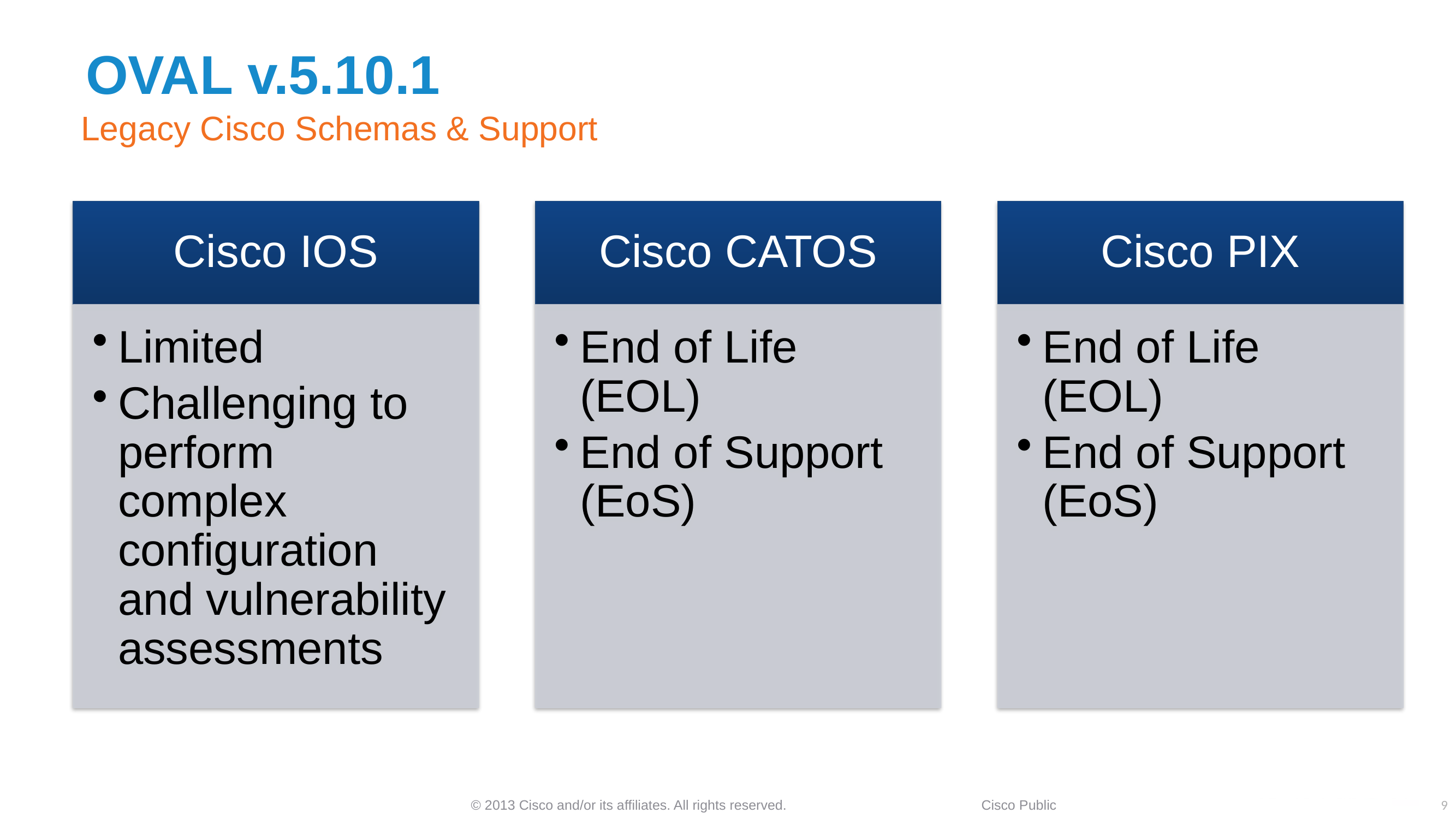

# OVAL v.5.10.1
Legacy Cisco Schemas & Support
Cisco IOS
Limited
Challenging to perform complex configuration and vulnerability assessments
Cisco CATOS
End of Life  (EOL)
End of Support (EoS)
Cisco PIX
End of Life  (EOL)
End of Support (EoS)
9